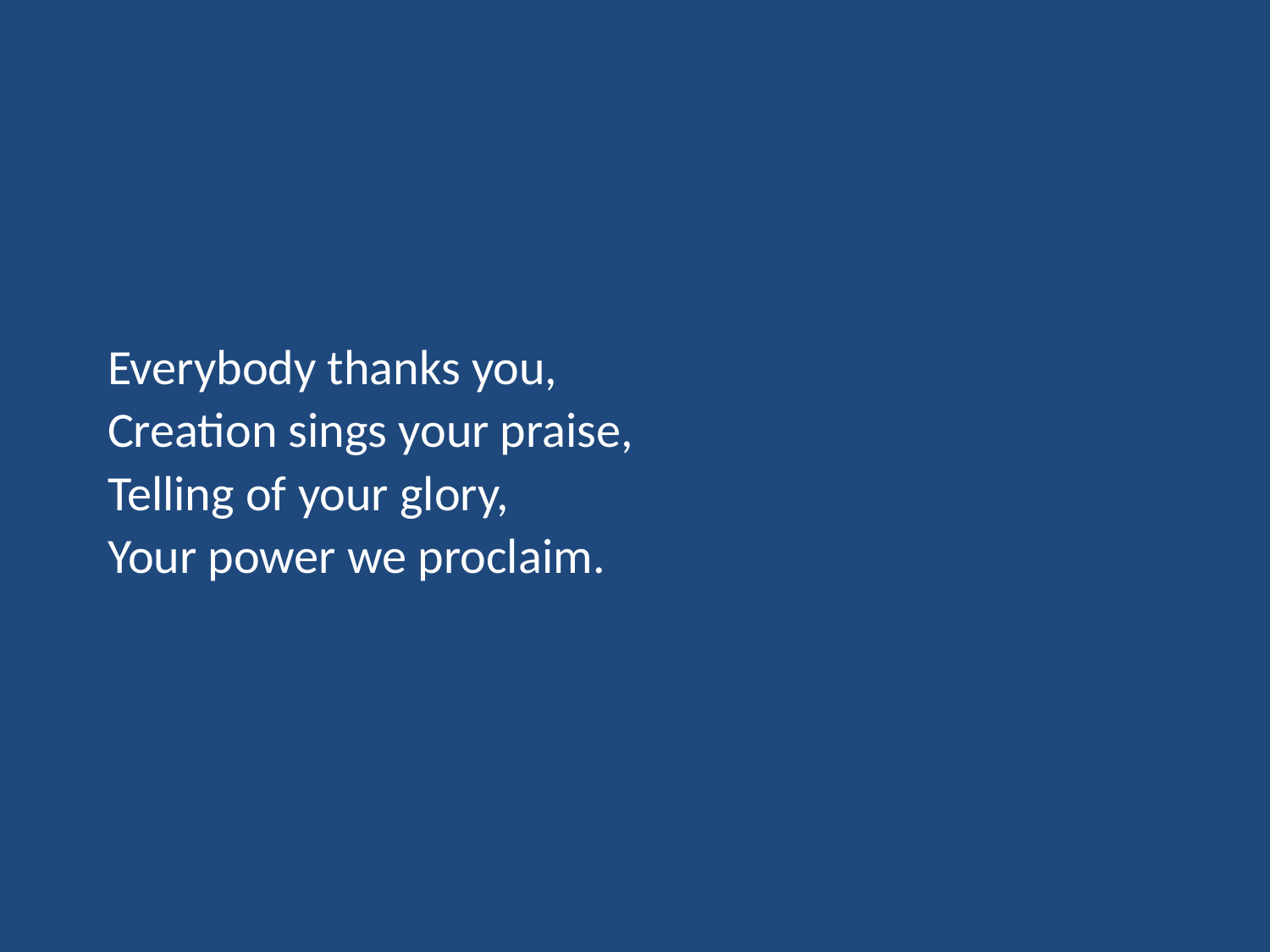

Everybody thanks you,
Creation sings your praise,
Telling of your glory,
Your power we proclaim.